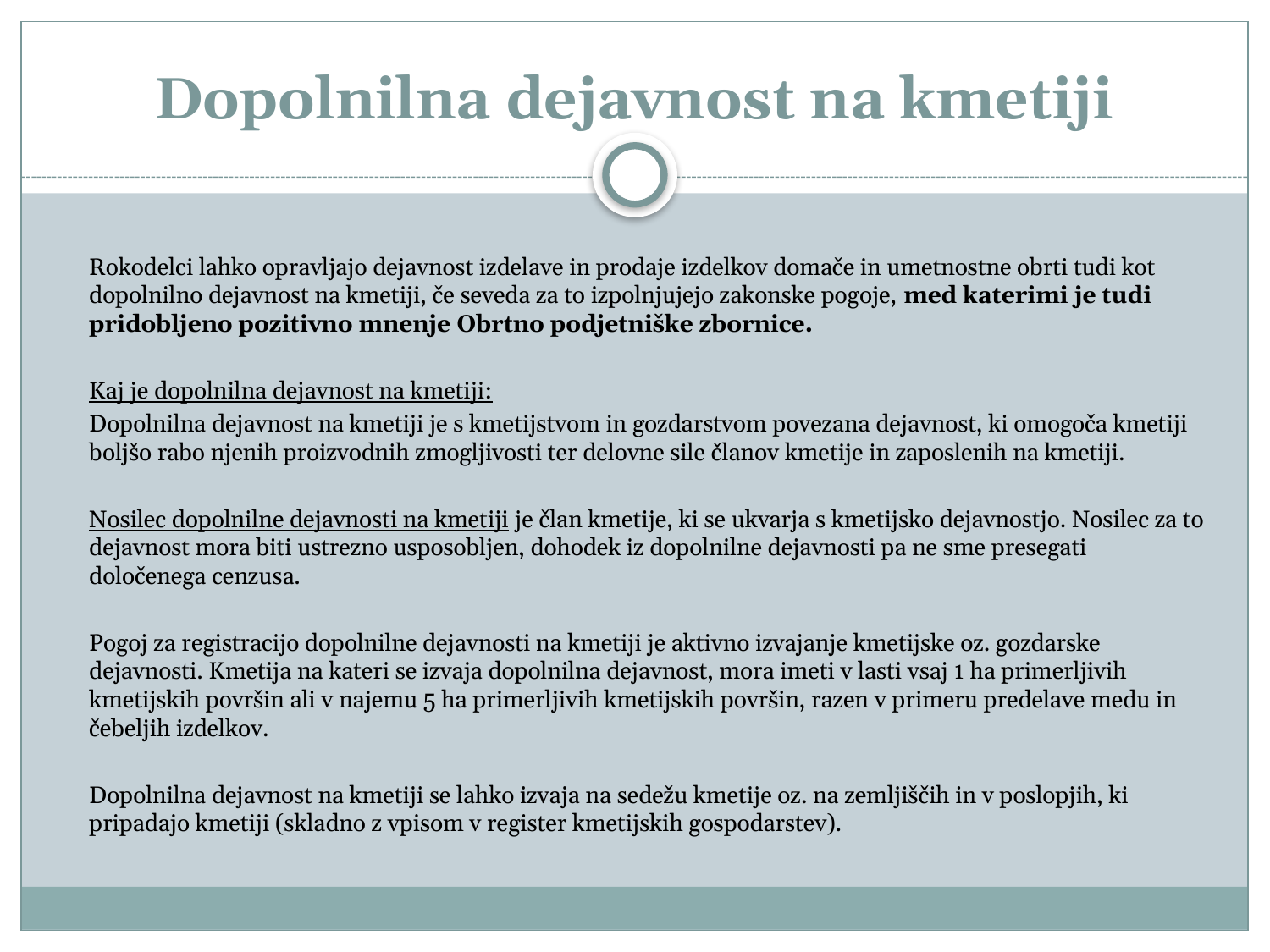

# Dopolnilna dejavnost na kmetiji

	Rokodelci lahko opravljajo dejavnost izdelave in prodaje izdelkov domače in umetnostne obrti tudi kot dopolnilno dejavnost na kmetiji, če seveda za to izpolnjujejo zakonske pogoje, med katerimi je tudi pridobljeno pozitivno mnenje Obrtno podjetniške zbornice.

	Kaj je dopolnilna dejavnost na kmetiji:
	Dopolnilna dejavnost na kmetiji je s kmetijstvom in gozdarstvom povezana dejavnost, ki omogoča kmetiji boljšo rabo njenih proizvodnih zmogljivosti ter delovne sile članov kmetije in zaposlenih na kmetiji.

	Nosilec dopolnilne dejavnosti na kmetiji je član kmetije, ki se ukvarja s kmetijsko dejavnostjo. Nosilec za to dejavnost mora biti ustrezno usposobljen, dohodek iz dopolnilne dejavnosti pa ne sme presegati določenega cenzusa.

	Pogoj za registracijo dopolnilne dejavnosti na kmetiji je aktivno izvajanje kmetijske oz. gozdarske dejavnosti. Kmetija na kateri se izvaja dopolnilna dejavnost, mora imeti v lasti vsaj 1 ha primerljivih kmetijskih površin ali v najemu 5 ha primerljivih kmetijskih površin, razen v primeru predelave medu in čebeljih izdelkov.

	Dopolnilna dejavnost na kmetiji se lahko izvaja na sedežu kmetije oz. na zemljiščih in v poslopjih, ki pripadajo kmetiji (skladno z vpisom v register kmetijskih gospodarstev).